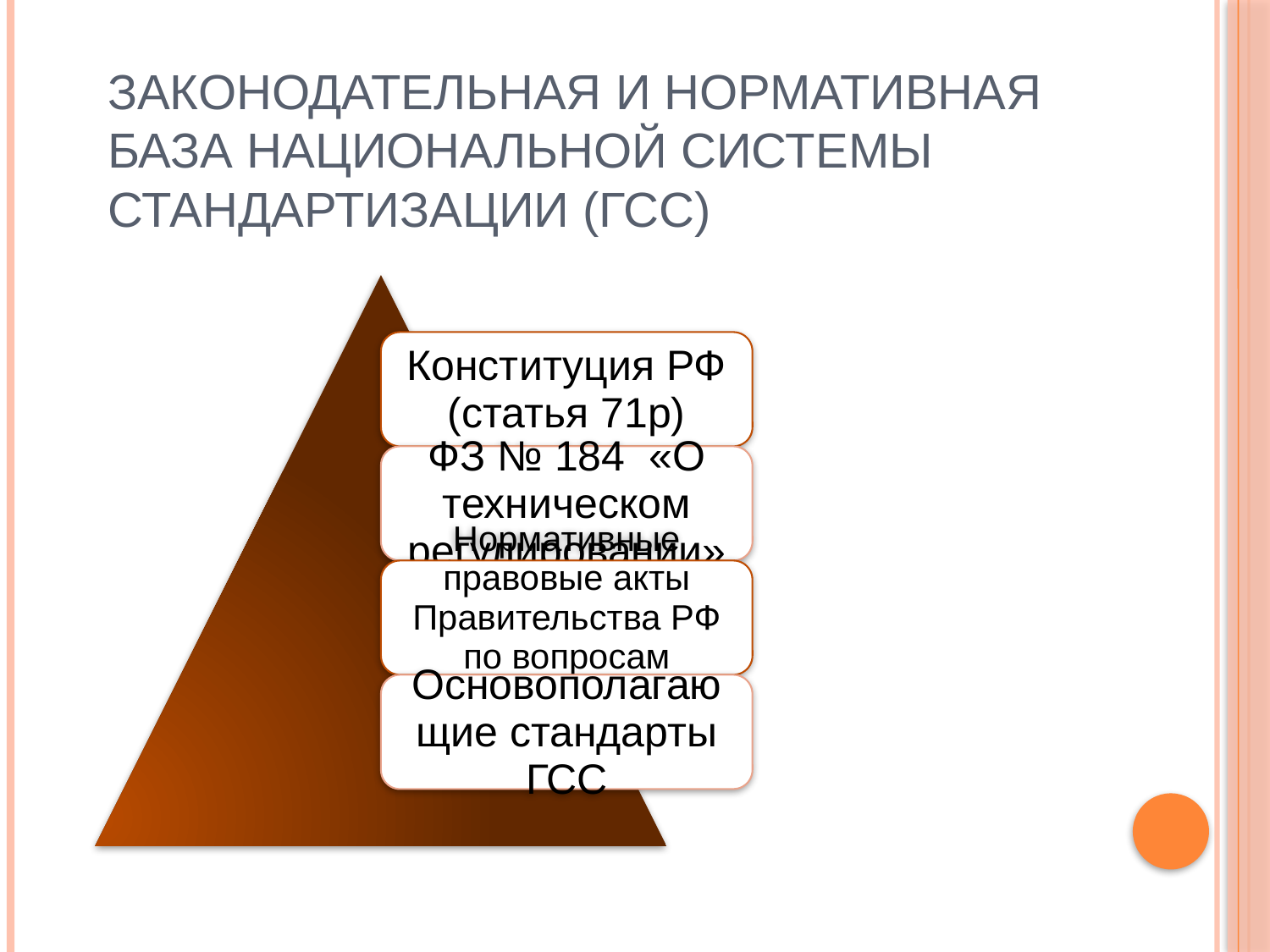

# Законодательная и нормативная база Национальной системы стандартизации (ГСС)
Конституция РФ (статья 71р)